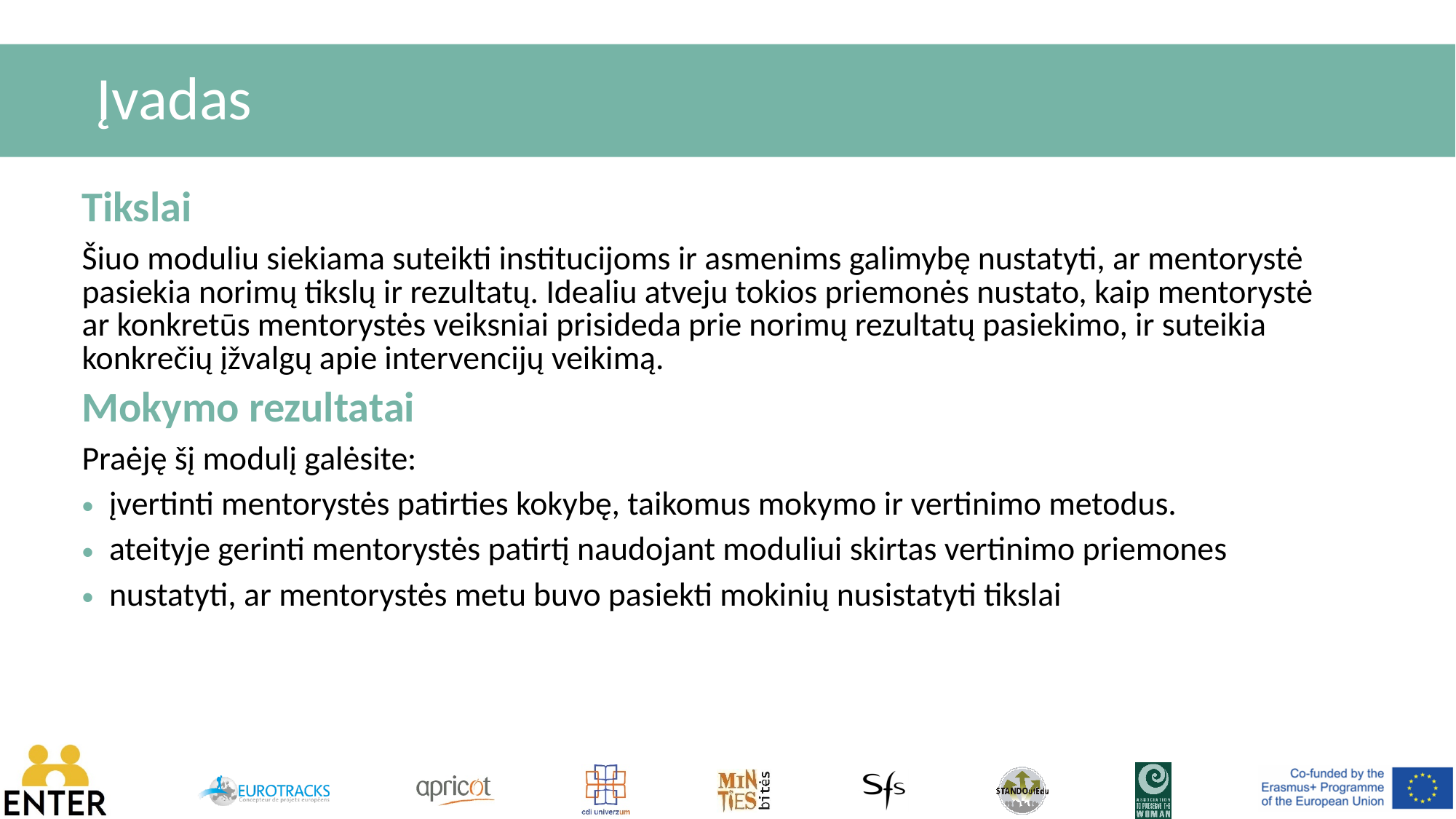

# Įvadas
Tikslai
Šiuo moduliu siekiama suteikti institucijoms ir asmenims galimybę nustatyti, ar mentorystė pasiekia norimų tikslų ir rezultatų. Idealiu atveju tokios priemonės nustato, kaip mentorystė ar konkretūs mentorystės veiksniai prisideda prie norimų rezultatų pasiekimo, ir suteikia konkrečių įžvalgų apie intervencijų veikimą.
Mokymo rezultatai
Praėję šį modulį galėsite:
įvertinti mentorystės patirties kokybę, taikomus mokymo ir vertinimo metodus.
ateityje gerinti mentorystės patirtį naudojant moduliui skirtas vertinimo priemones
nustatyti, ar mentorystės metu buvo pasiekti mokinių nusistatyti tikslai